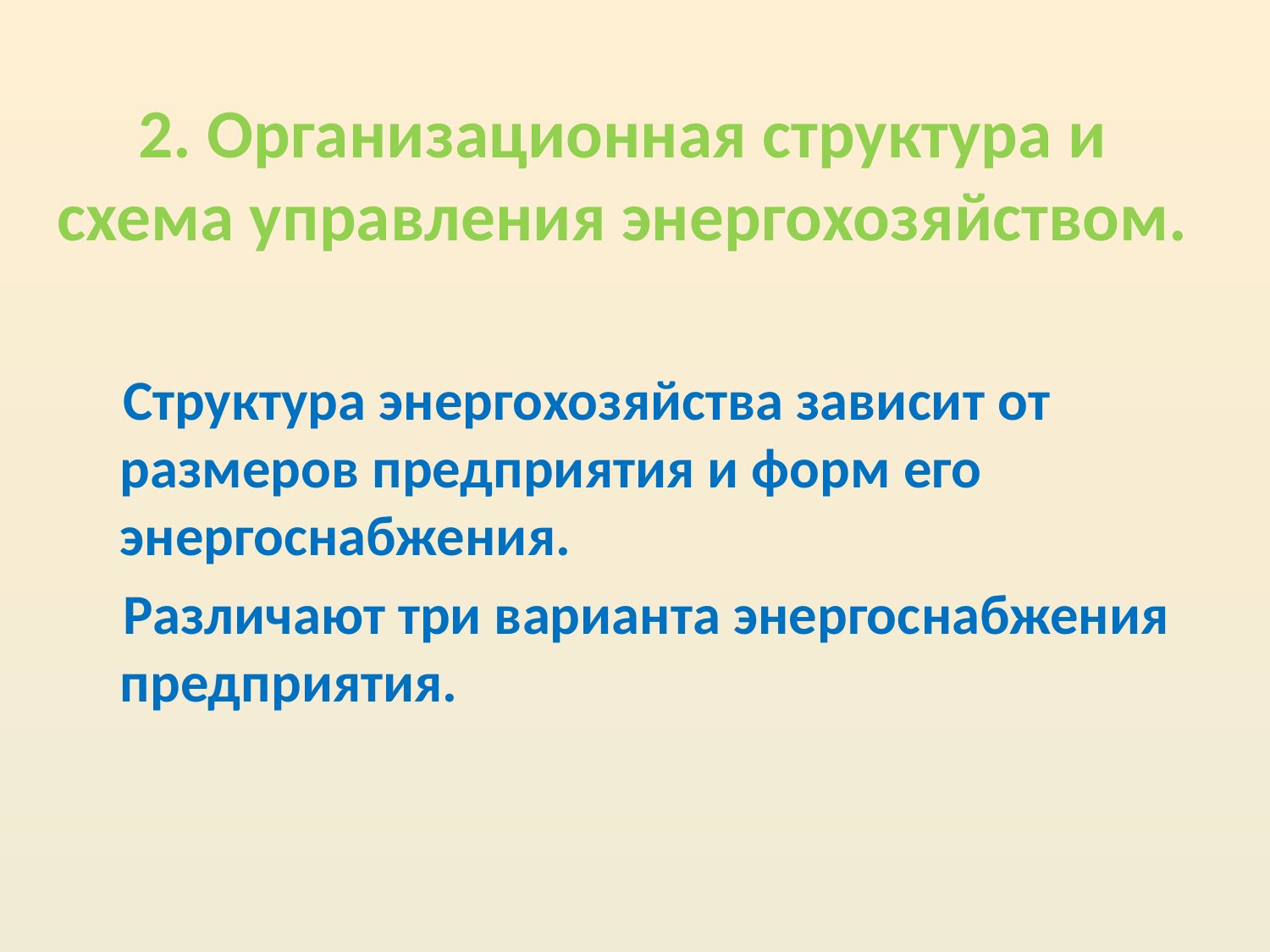

# 2. Организационная структура и схема управления энергохозяйством.
    Структура энергохозяйства зависит от размеров предприятия и форм его энергоснабжения.
    Различают три варианта энергоснабжения предприятия.